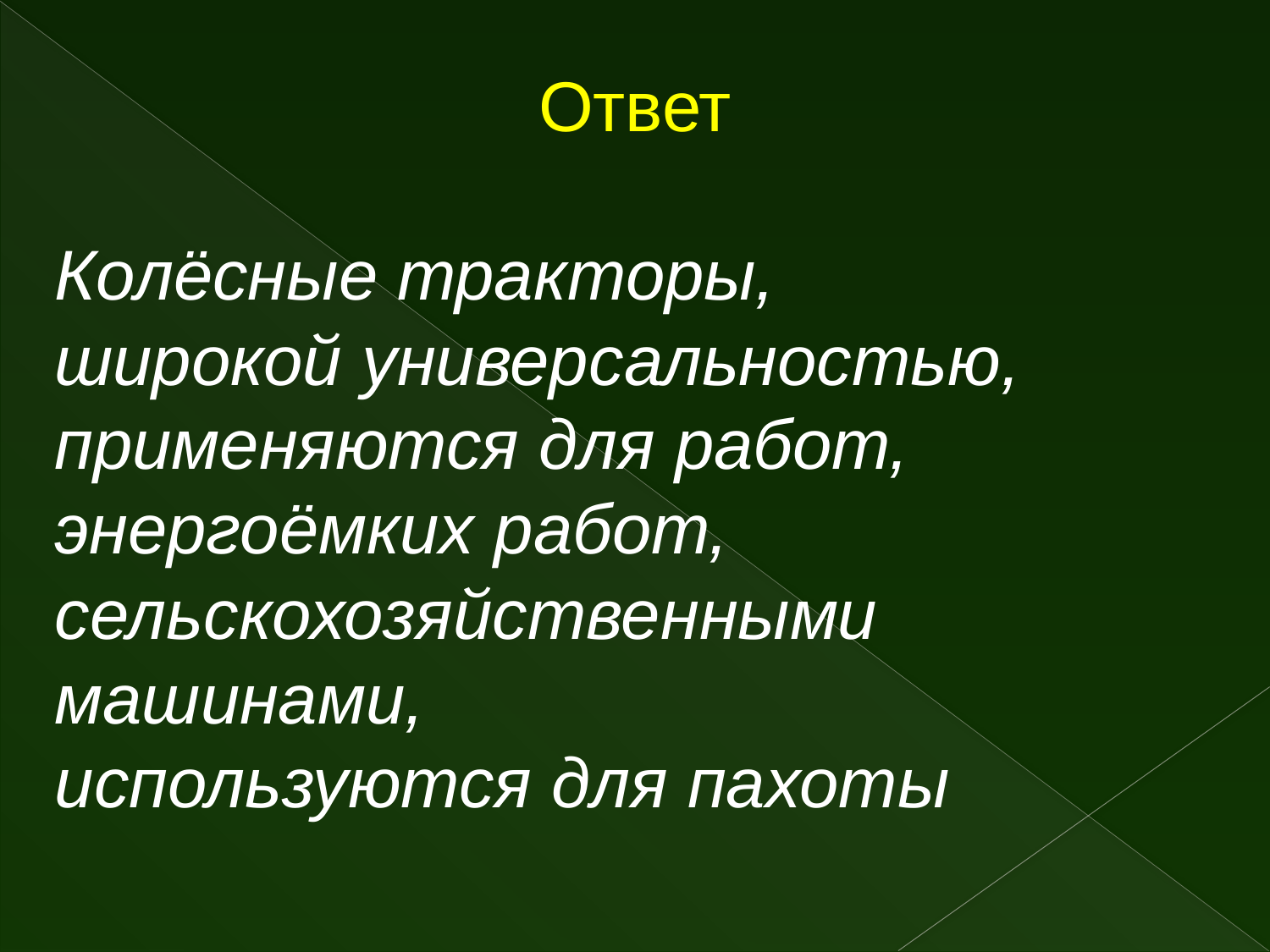

Ответ

Колёсные тракторы,
широкой универсальностью, применяются для работ, энергоёмких работ, сельскохозяйственными машинами,
используются для пахоты